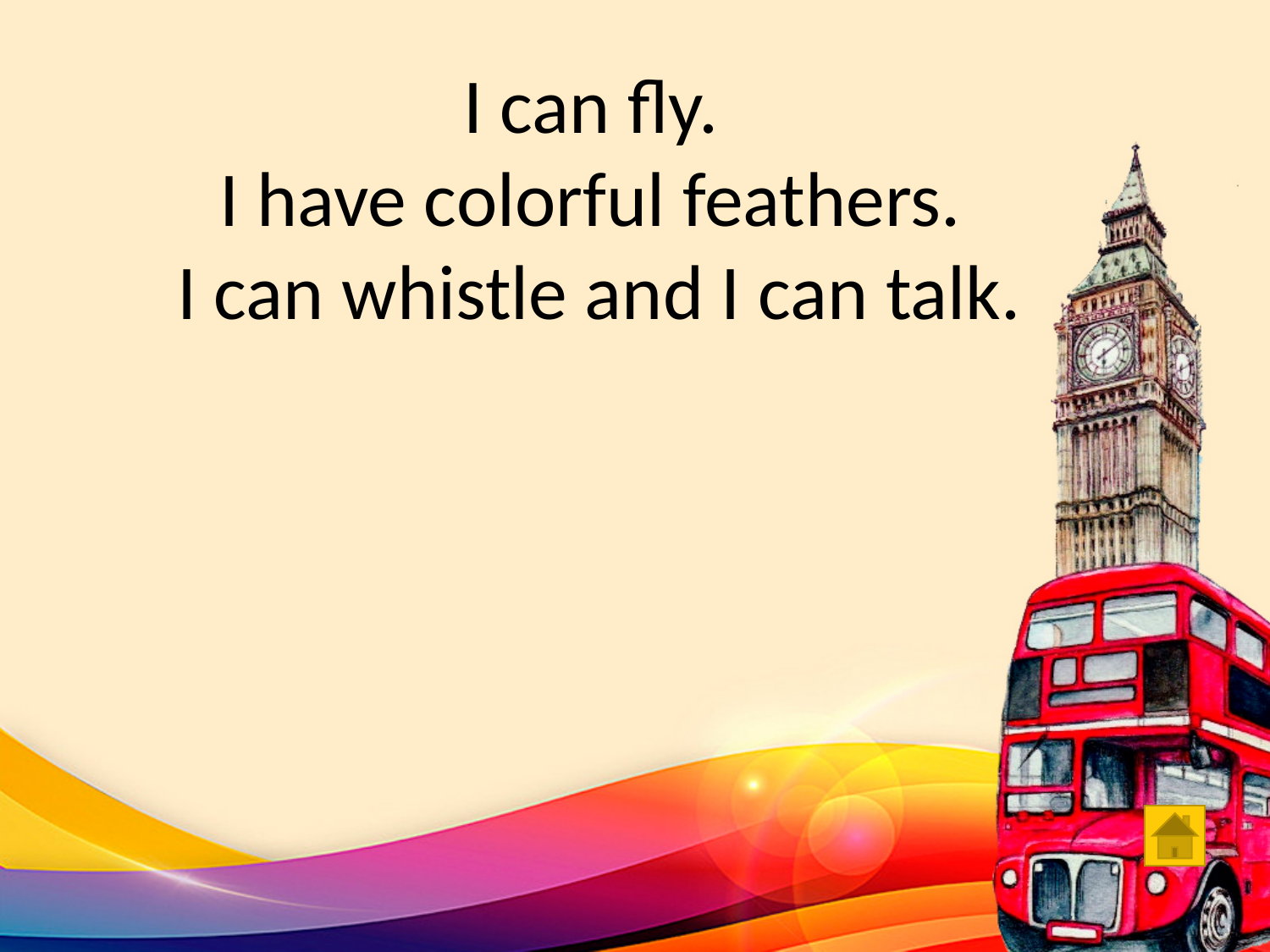

I can fly.
I have colorful feathers.
I can whistle and I can talk.